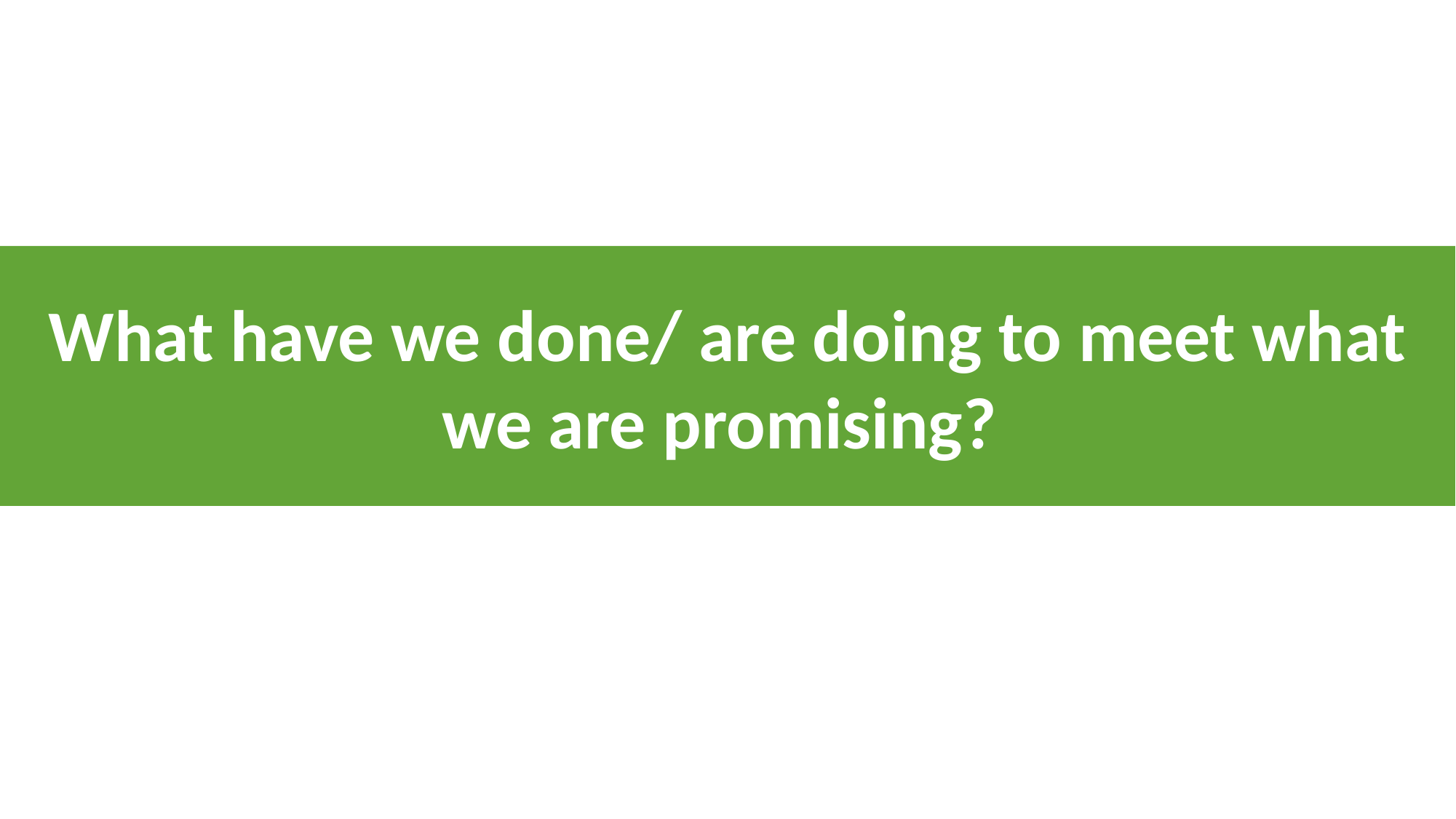

What have we done/ are doing to meet what we are promising?